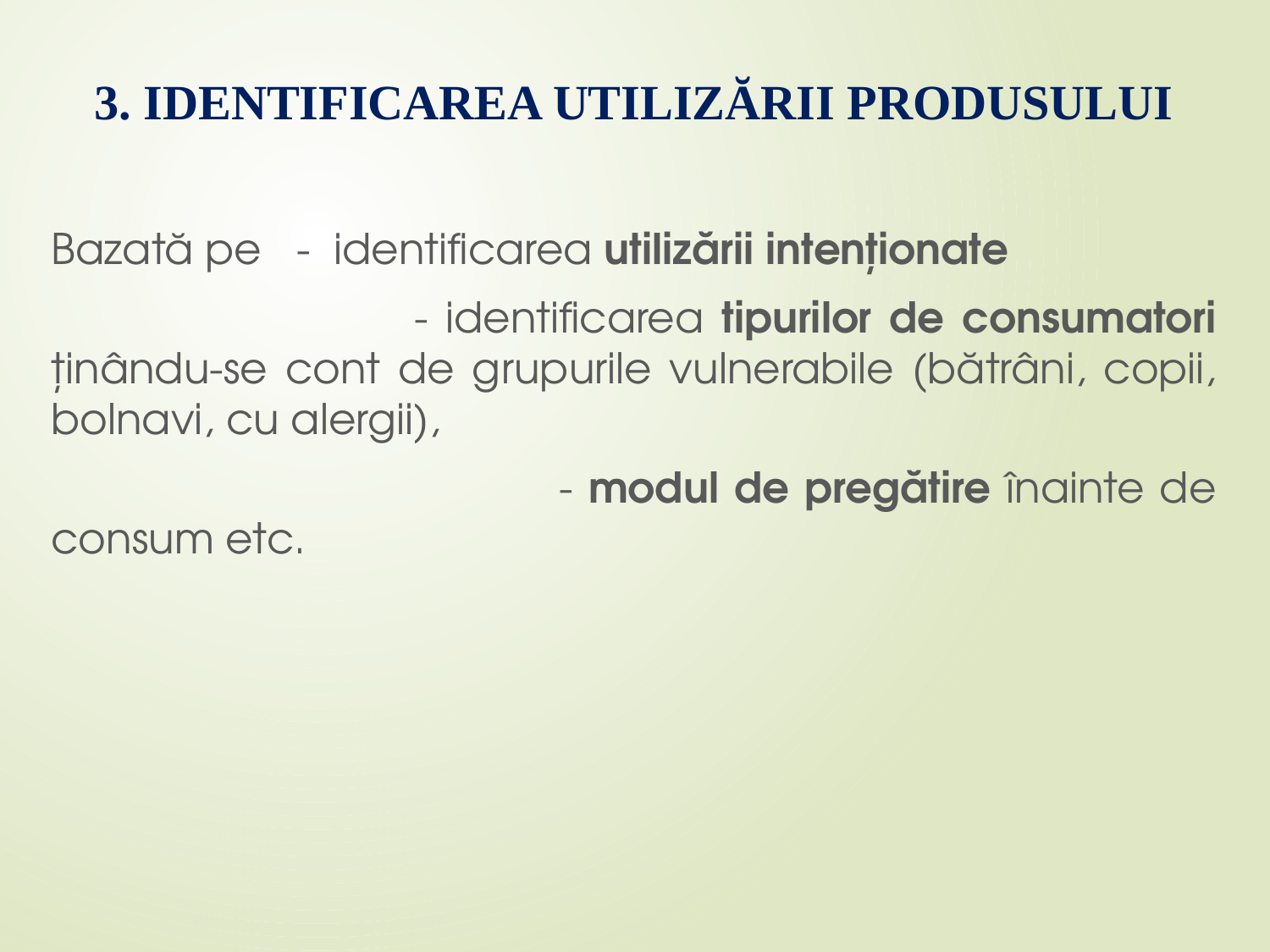

# 3. IDENTIFICAREA UTILIZĂRII PRODUSULUI
Bazată pe   -  identificarea utilizării intenționate
                     - identificarea tipurilor de consumatori ținându-se cont de grupurile vulnerabile (bătrâni, copii, bolnavi, cu alergii),
				- modul de pregătire înainte de consum etc.